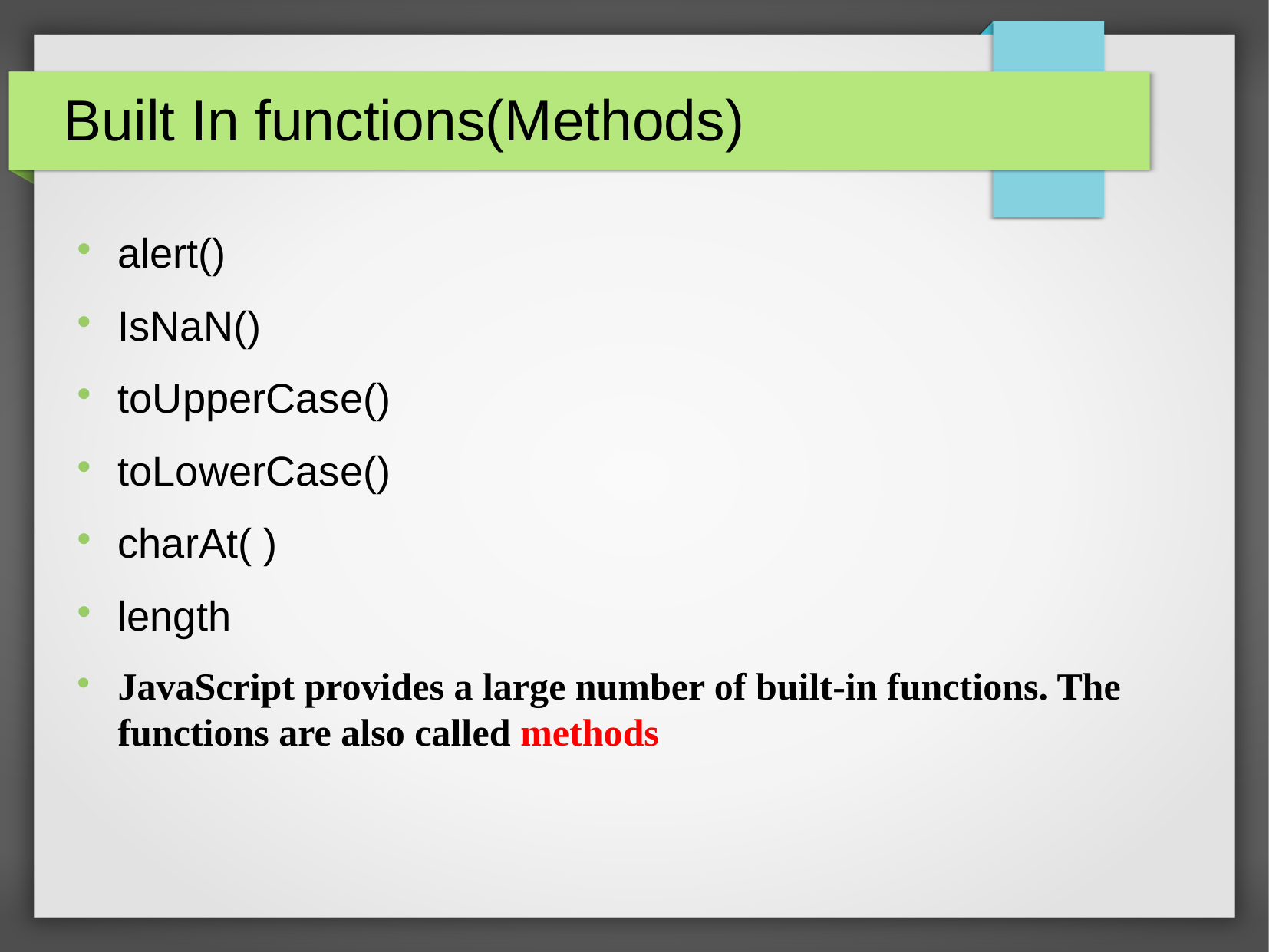

Built In functions(Methods)
alert()
IsNaN()
toUpperCase()
toLowerCase()
charAt( )
length
JavaScript provides a large number of built-in functions. The functions are also called methods